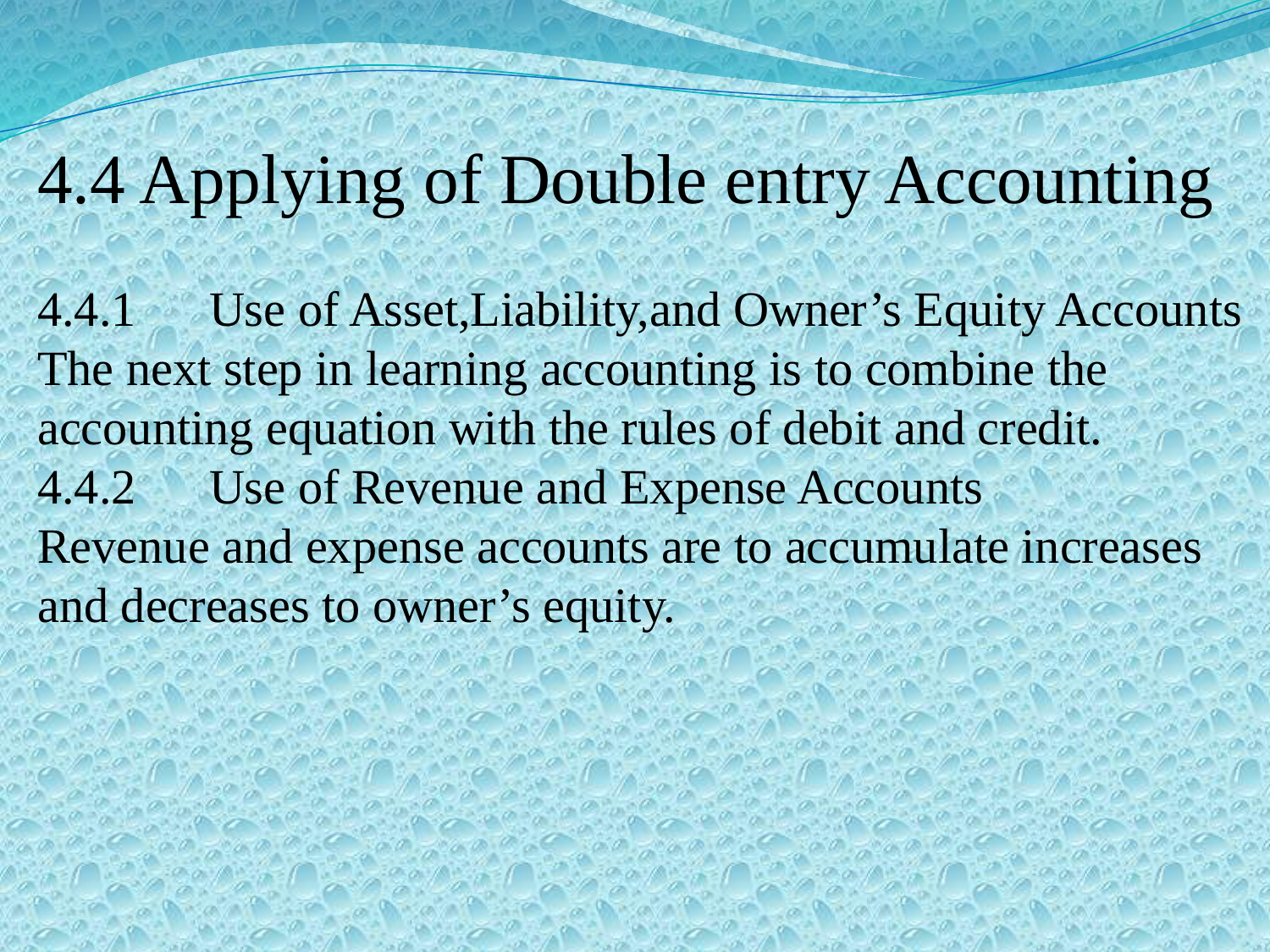

4.4 Applying of Double entry Accounting

4.4.1　Use of Asset,Liability,and Owner’s Equity Accounts
The next step in learning accounting is to combine the accounting equation with the rules of debit and credit.
4.4.2　Use of Revenue and Expense Accounts
Revenue and expense accounts are to accumulate increases and decreases to owner’s equity.